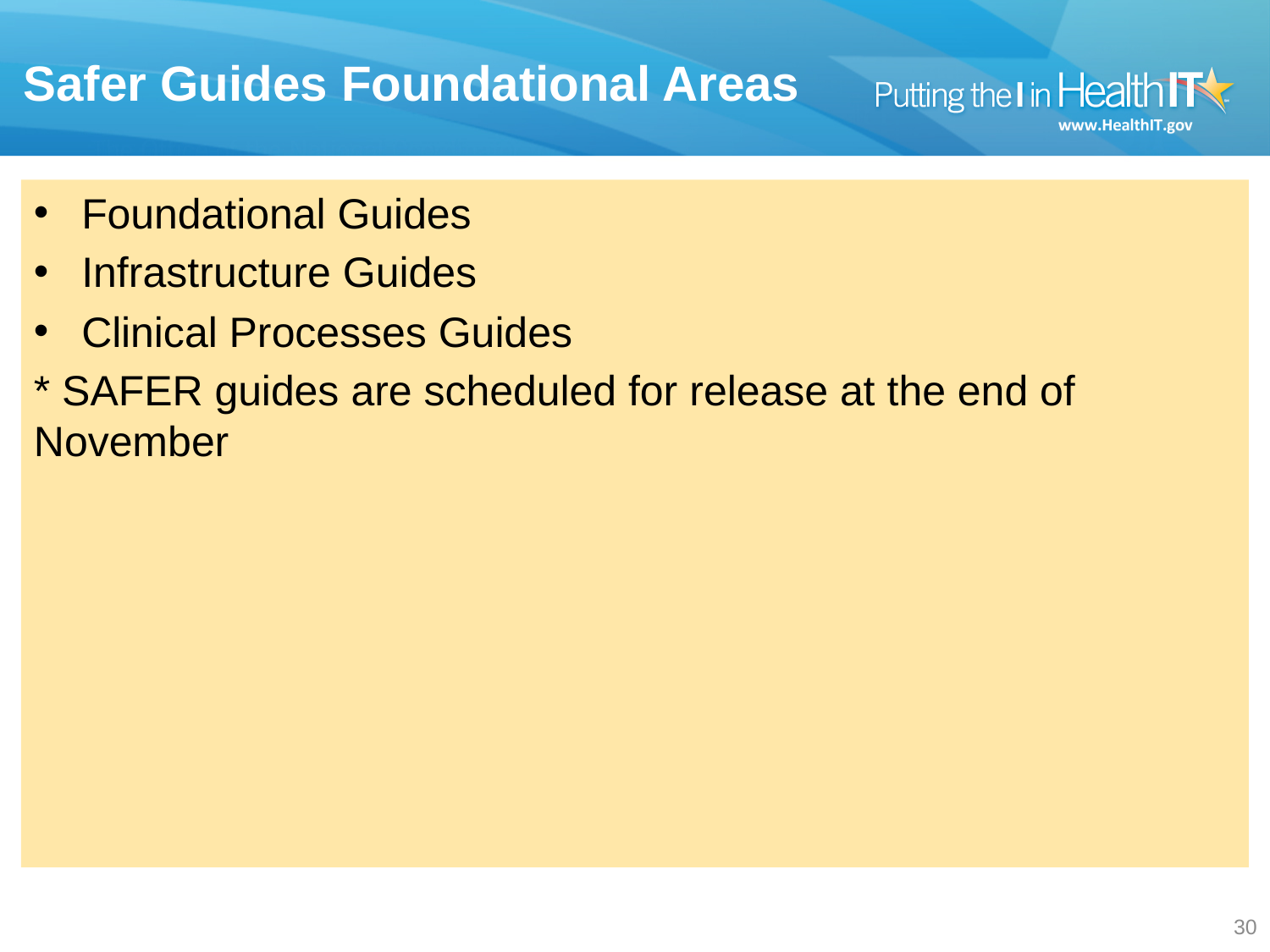

# Safer Guides Foundational Areas
Foundational Guides
Infrastructure Guides
Clinical Processes Guides
* SAFER guides are scheduled for release at the end of November
30